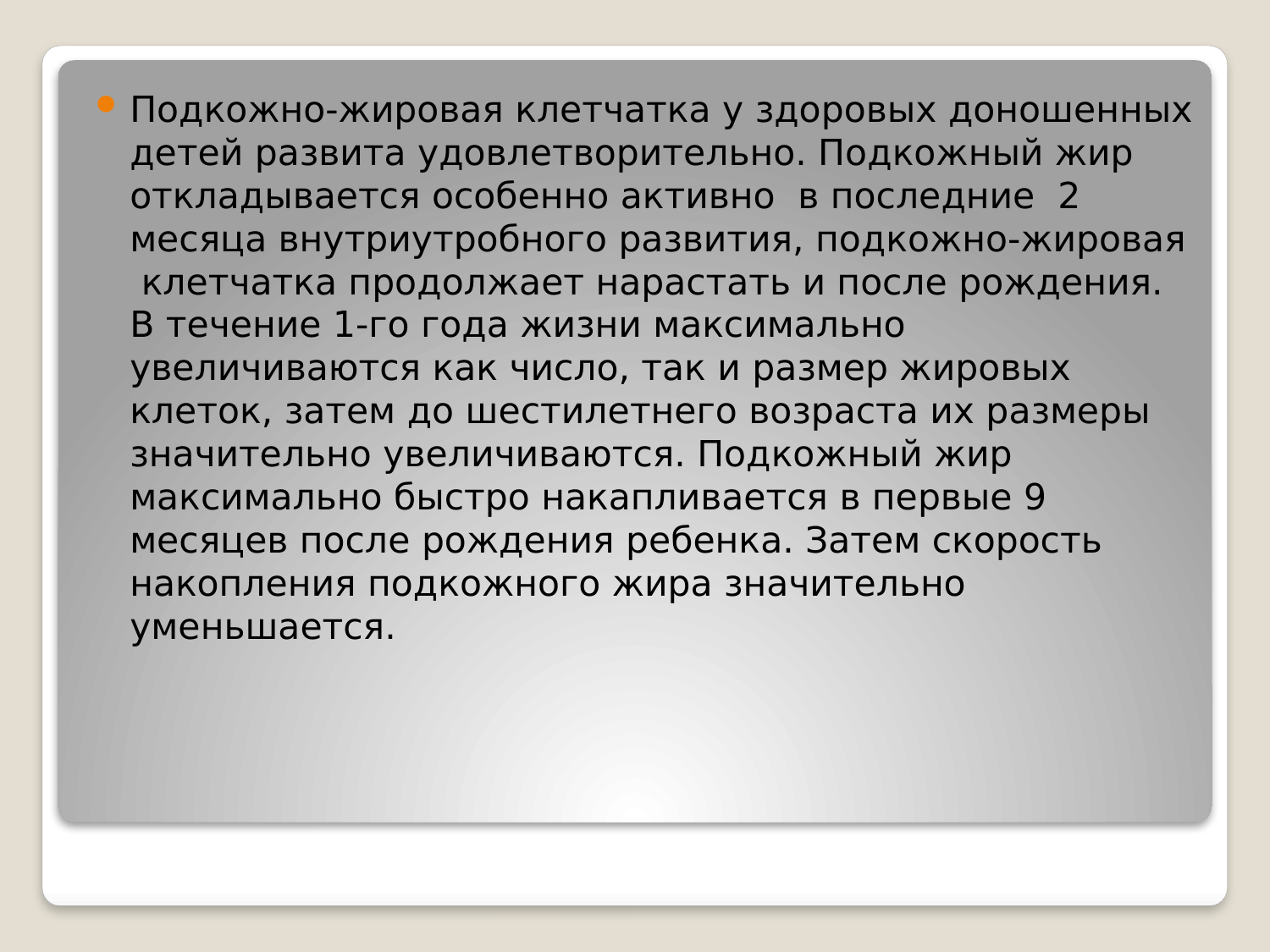

Подкожно-жировая клетчатка у здоровых доношенных детей развита удовлетворительно. Подкожный жир откладывается особенно активно  в последние  2 месяца внутриутробного развития, подкожно-жировая  клетчатка продолжает нарастать и после рождения. В течение 1-го года жизни максимально увеличиваются как число, так и размер жировых клеток, затем до шестилетнего возраста их размеры значительно увеличиваются. Подкожный жир максимально быстро накапливается в первые 9 месяцев после рождения ребенка. Затем скорость накопления подкожного жира значительно уменьшается.